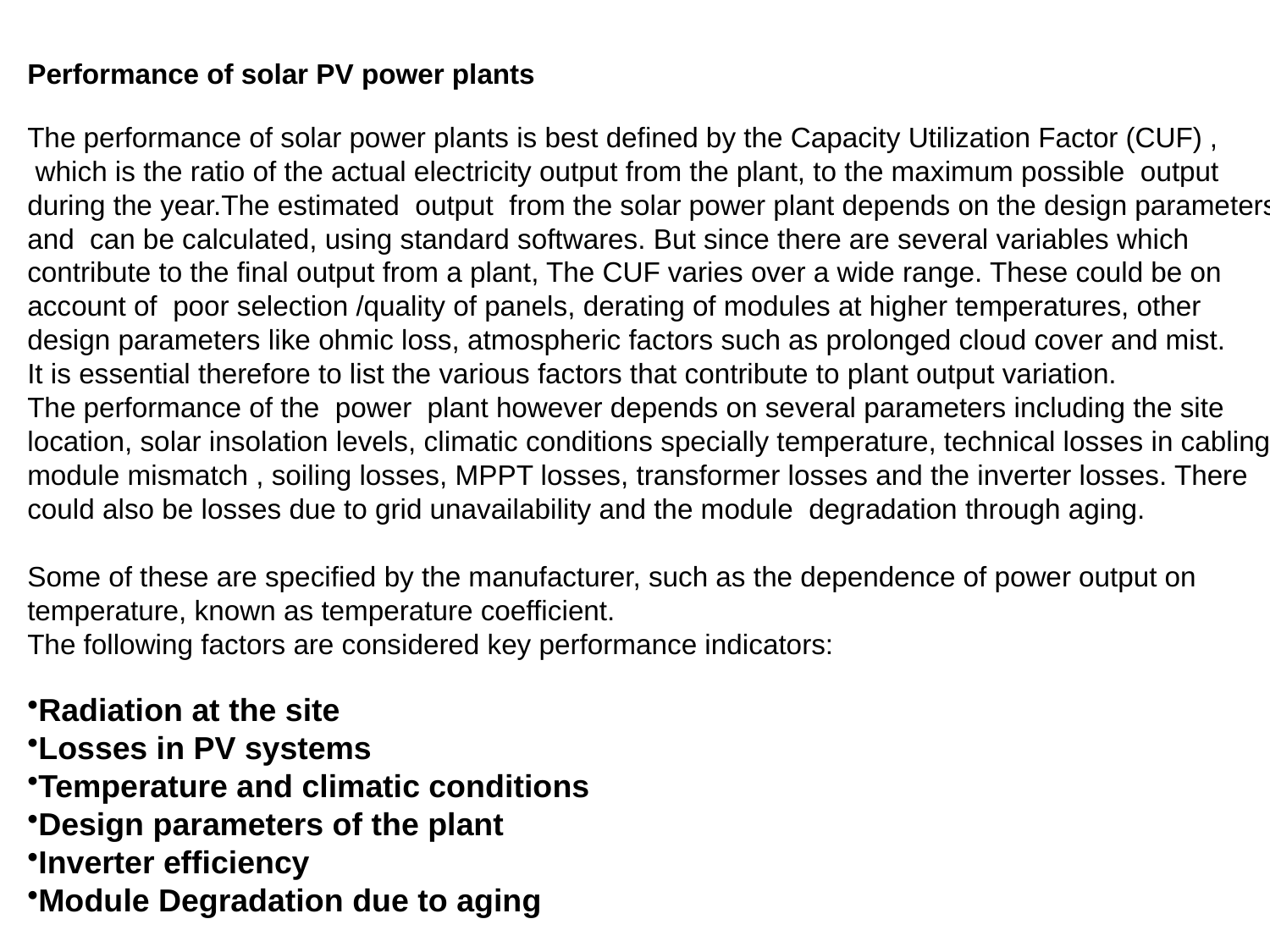

Performance of solar PV power plants

The performance of solar power plants is best defined by the Capacity Utilization Factor (CUF) ,
 which is the ratio of the actual electricity output from the plant, to the maximum possible  output
during the year.The estimated  output  from the solar power plant depends on the design parameters
and  can be calculated, using standard softwares. But since there are several variables which
contribute to the final output from a plant, The CUF varies over a wide range. These could be on
account of  poor selection /quality of panels, derating of modules at higher temperatures, other
design parameters like ohmic loss, atmospheric factors such as prolonged cloud cover and mist.
It is essential therefore to list the various factors that contribute to plant output variation.
The performance of the  power  plant however depends on several parameters including the site
location, solar insolation levels, climatic conditions specially temperature, technical losses in cabling
module mismatch , soiling losses, MPPT losses, transformer losses and the inverter losses. There
could also be losses due to grid unavailability and the module  degradation through aging.

Some of these are specified by the manufacturer, such as the dependence of power output on
temperature, known as temperature coefficient.
The following factors are considered key performance indicators:

Radiation at the site
Losses in PV systems
Temperature and climatic conditions
Design parameters of the plant
Inverter efficiency
Module Degradation due to aging